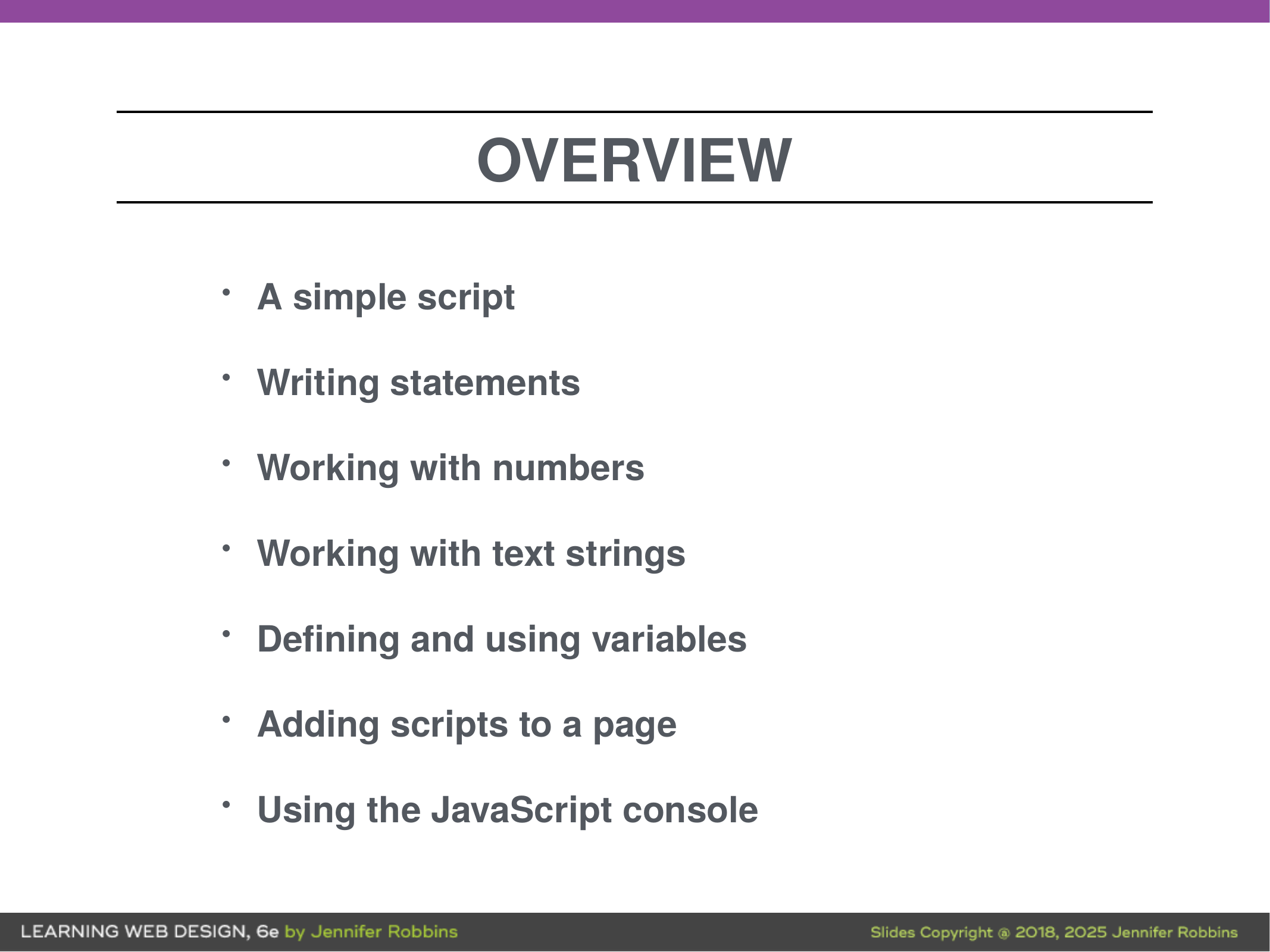

A simple script
Writing statements
Working with numbers
Working with text strings
Defining and using variables
Adding scripts to a page
Using the JavaScript console